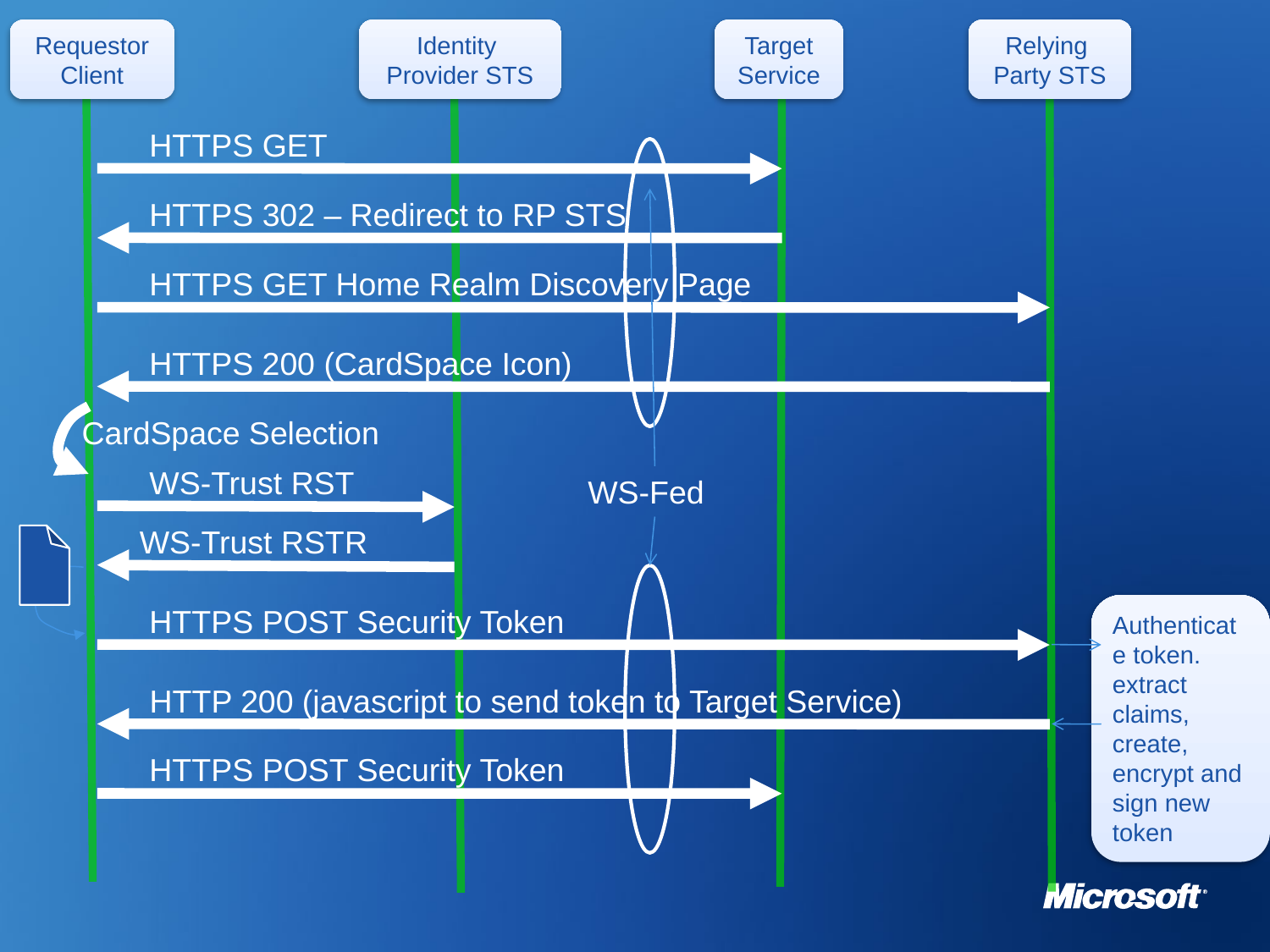

Requestor
Client
Identity
Provider STS
Target
Service
Relying
Party STS

HTTPS GET

HTTPS 302 – Redirect to RP STS
HTTPS GET Home Realm Discovery Page
HTTPS 200 (CardSpace Icon)

CardSpace Selection
WS-Trust RST
WS-Fed
WS-Trust RSTR

Authenticate token. extract claims, create, encrypt and sign new token
HTTPS POST Security Token
HTTP 200 (javascript to send token to Target Service)
HTTPS POST Security Token